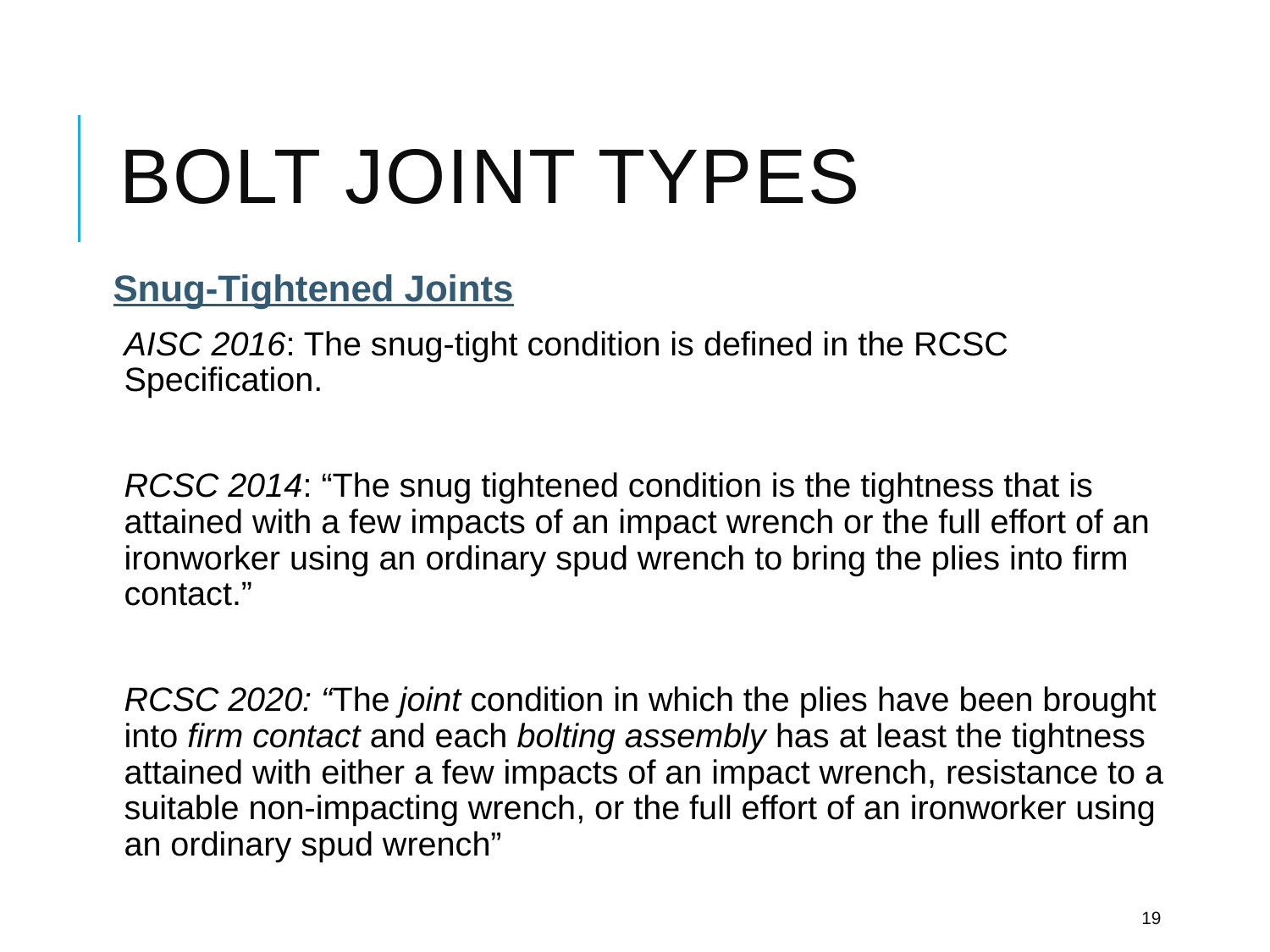

# Bolt Joint types
Snug-Tightened Joints
AISC 2016: The snug-tight condition is defined in the RCSC Specification.

RCSC 2014: “The snug tightened condition is the tightness that is attained with a few impacts of an impact wrench or the full effort of an ironworker using an ordinary spud wrench to bring the plies into firm contact.”

RCSC 2020: “The joint condition in which the plies have been brought into firm contact and each bolting assembly has at least the tightness attained with either a few impacts of an impact wrench, resistance to a suitable non-impacting wrench, or the full effort of an ironworker using an ordinary spud wrench”
19